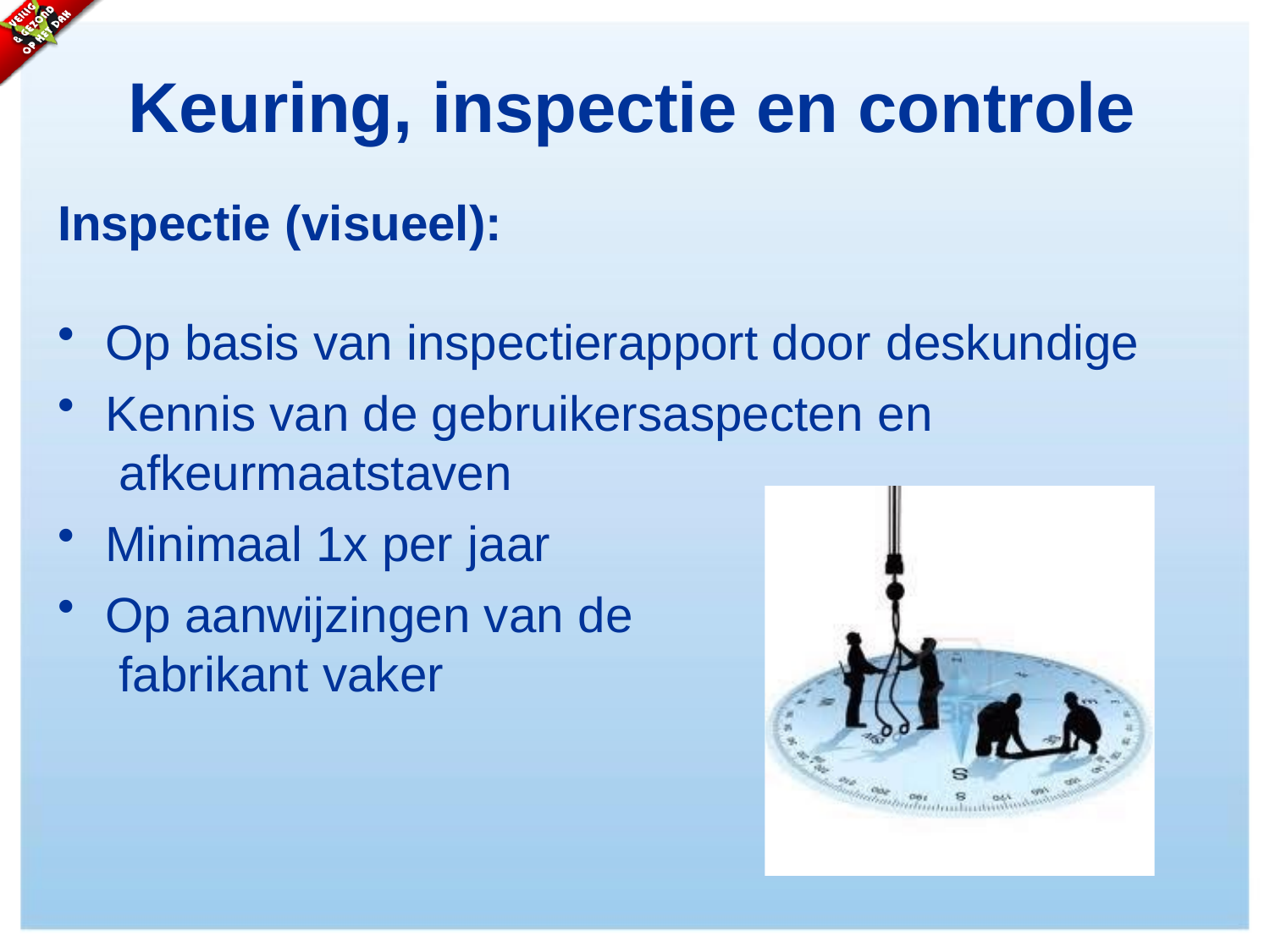

# Keuring, inspectie en controle
Inspectie (visueel):

Op basis van inspectierapport door deskundige
Kennis van de gebruikersaspecten en  afkeurmaatstaven
Minimaal 1x per jaar
Op aanwijzingen van de  fabrikant vaker